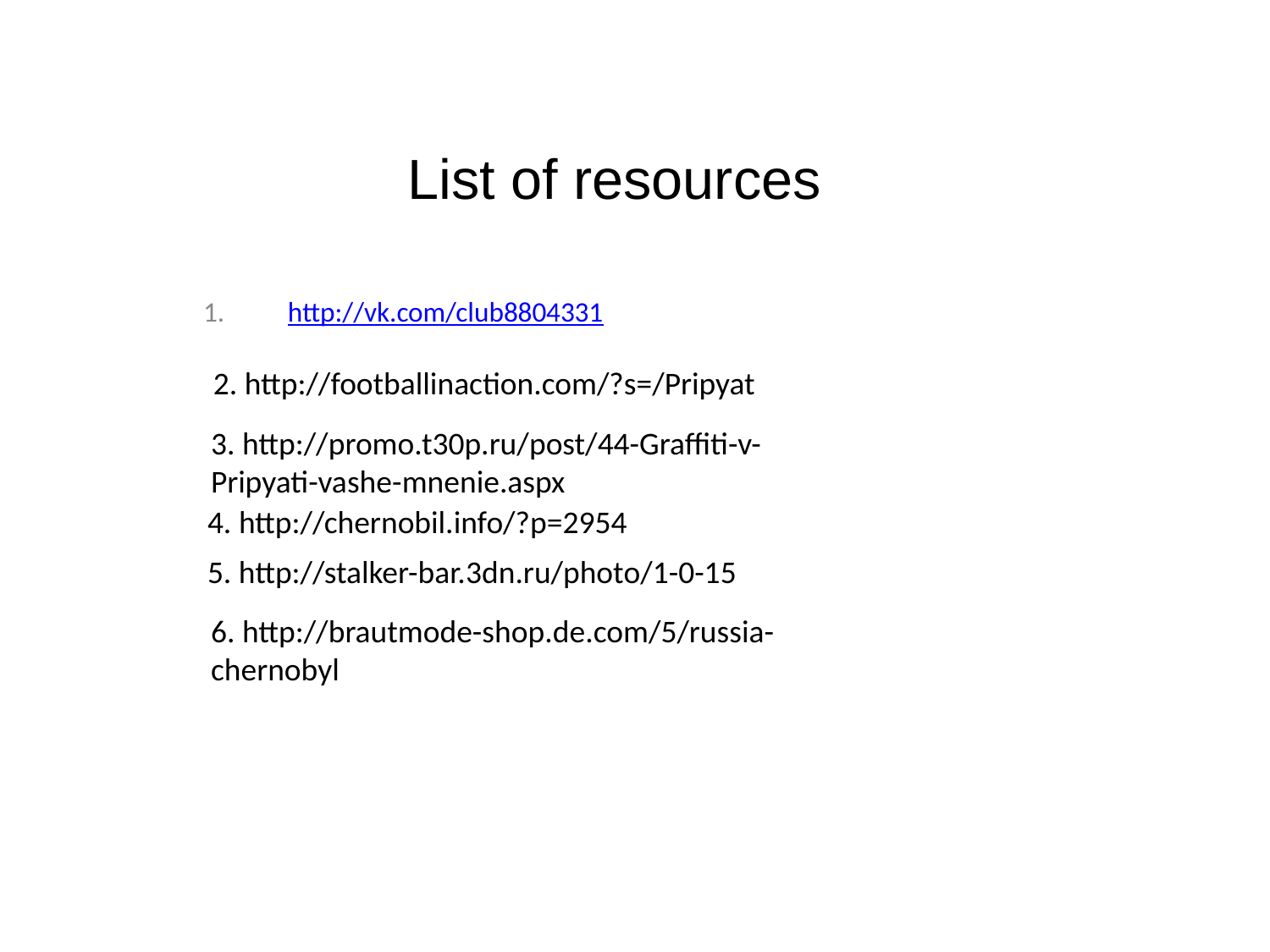

# List of resources
http://vk.com/club8804331
2. http://footballinaction.com/?s=/Pripyat
3. http://promo.t30p.ru/post/44-Graffiti-v-Pripyati-vashe-mnenie.aspx
4. http://chernobil.info/?p=2954
5. http://stalker-bar.3dn.ru/photo/1-0-15
6. http://brautmode-shop.de.com/5/russia-chernobyl